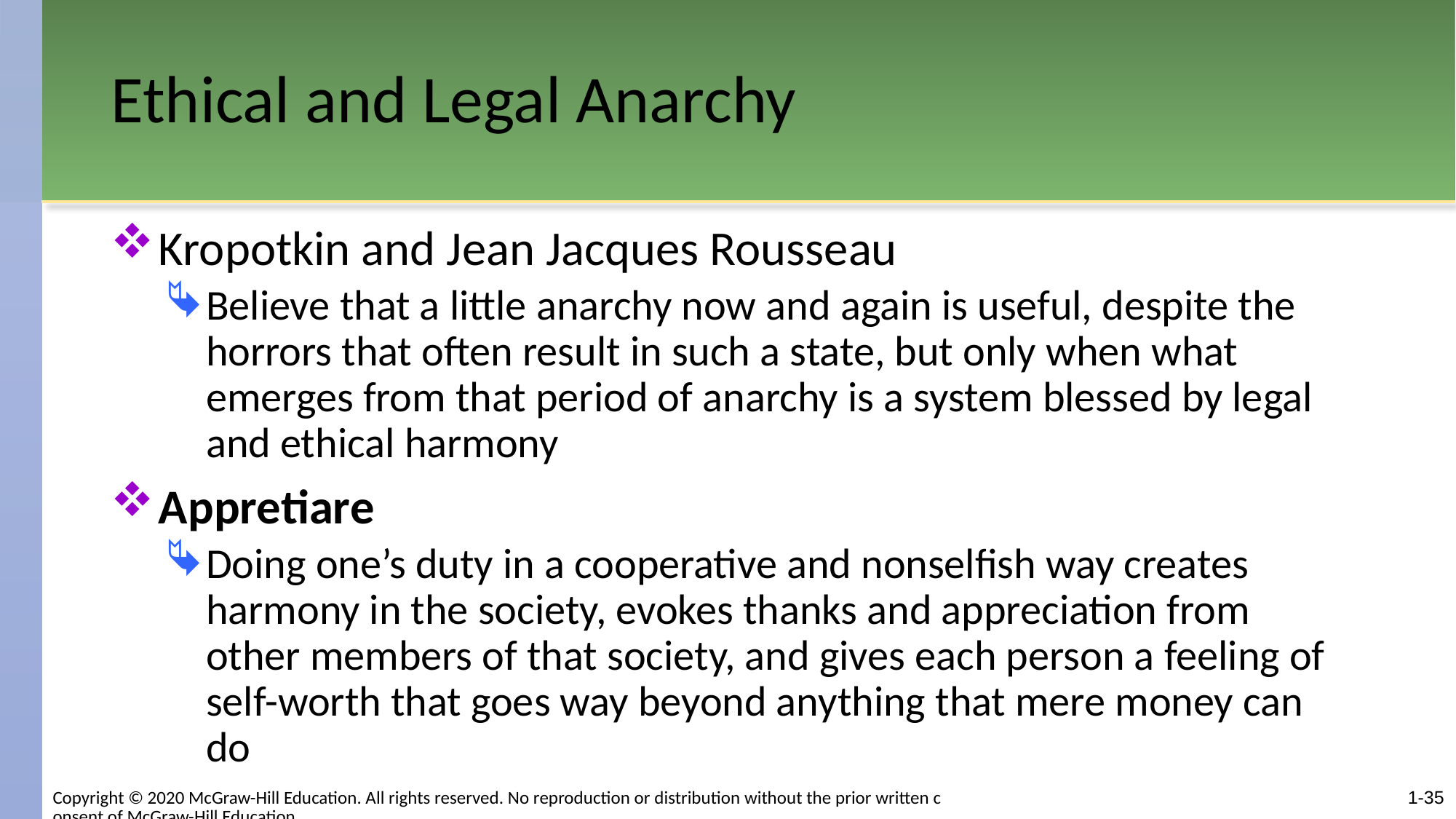

# Ethical and Legal Anarchy
Kropotkin and Jean Jacques Rousseau
Believe that a little anarchy now and again is useful, despite the horrors that often result in such a state, but only when what emerges from that period of anarchy is a system blessed by legal and ethical harmony
Appretiare
Doing one’s duty in a cooperative and nonselfish way creates harmony in the society, evokes thanks and appreciation from other members of that society, and gives each person a feeling of self-worth that goes way beyond anything that mere money can do
1-35
Copyright © 2020 McGraw-Hill Education. All rights reserved. No reproduction or distribution without the prior written consent of McGraw-Hill Education.